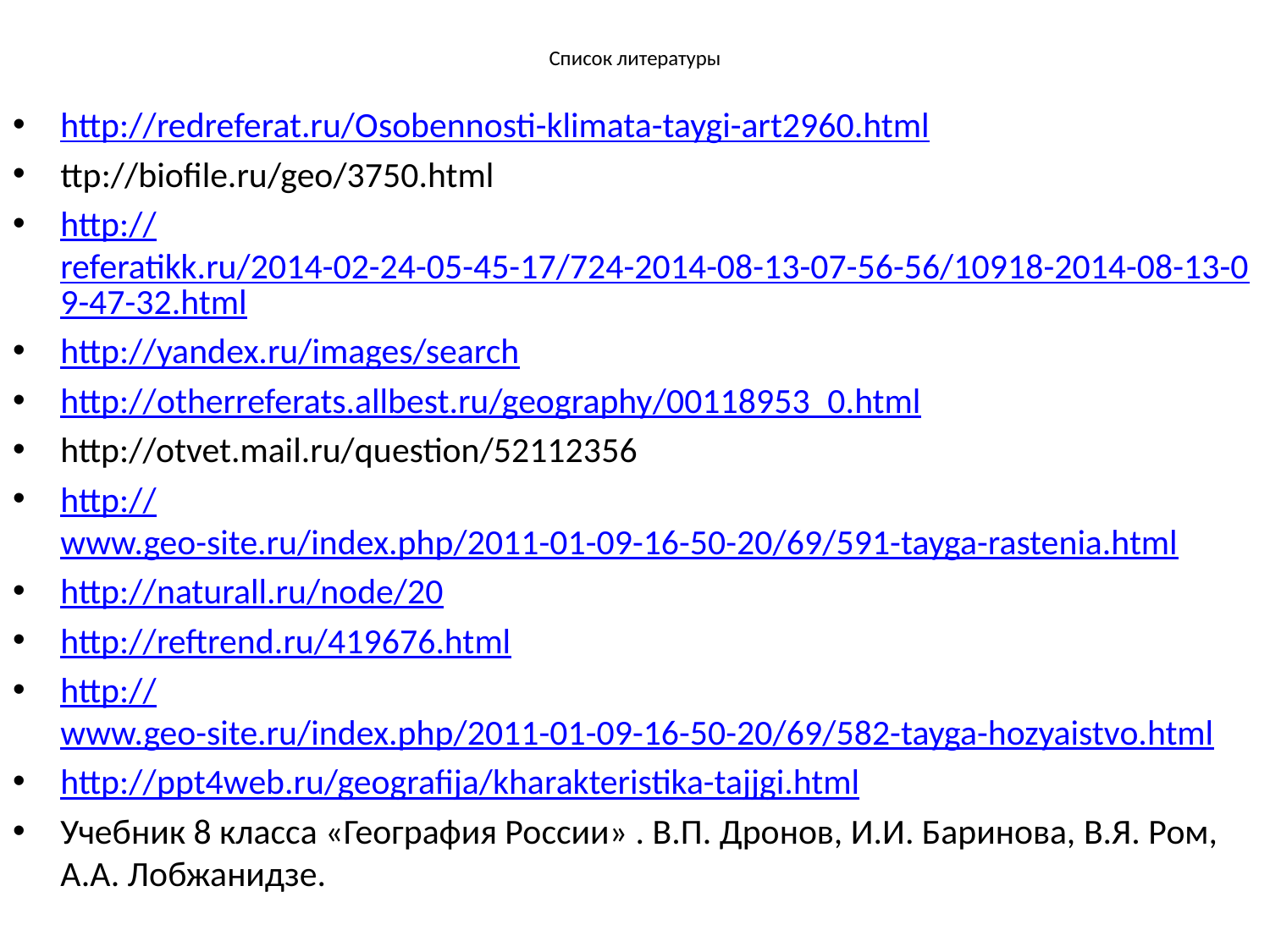

# Список литературы
http://redreferat.ru/Osobennosti-klimata-taygi-art2960.html
ttp://biofile.ru/geo/3750.html
http://referatikk.ru/2014-02-24-05-45-17/724-2014-08-13-07-56-56/10918-2014-08-13-09-47-32.html
http://yandex.ru/images/search
http://otherreferats.allbest.ru/geography/00118953_0.html
http://otvet.mail.ru/question/52112356
http://www.geo-site.ru/index.php/2011-01-09-16-50-20/69/591-tayga-rastenia.html
http://naturall.ru/node/20
http://reftrend.ru/419676.html
http://www.geo-site.ru/index.php/2011-01-09-16-50-20/69/582-tayga-hozyaistvo.html
http://ppt4web.ru/geografija/kharakteristika-tajjgi.html
Учебник 8 класса «География России» . В.П. Дронов, И.И. Баринова, В.Я. Ром, А.А. Лобжанидзе.